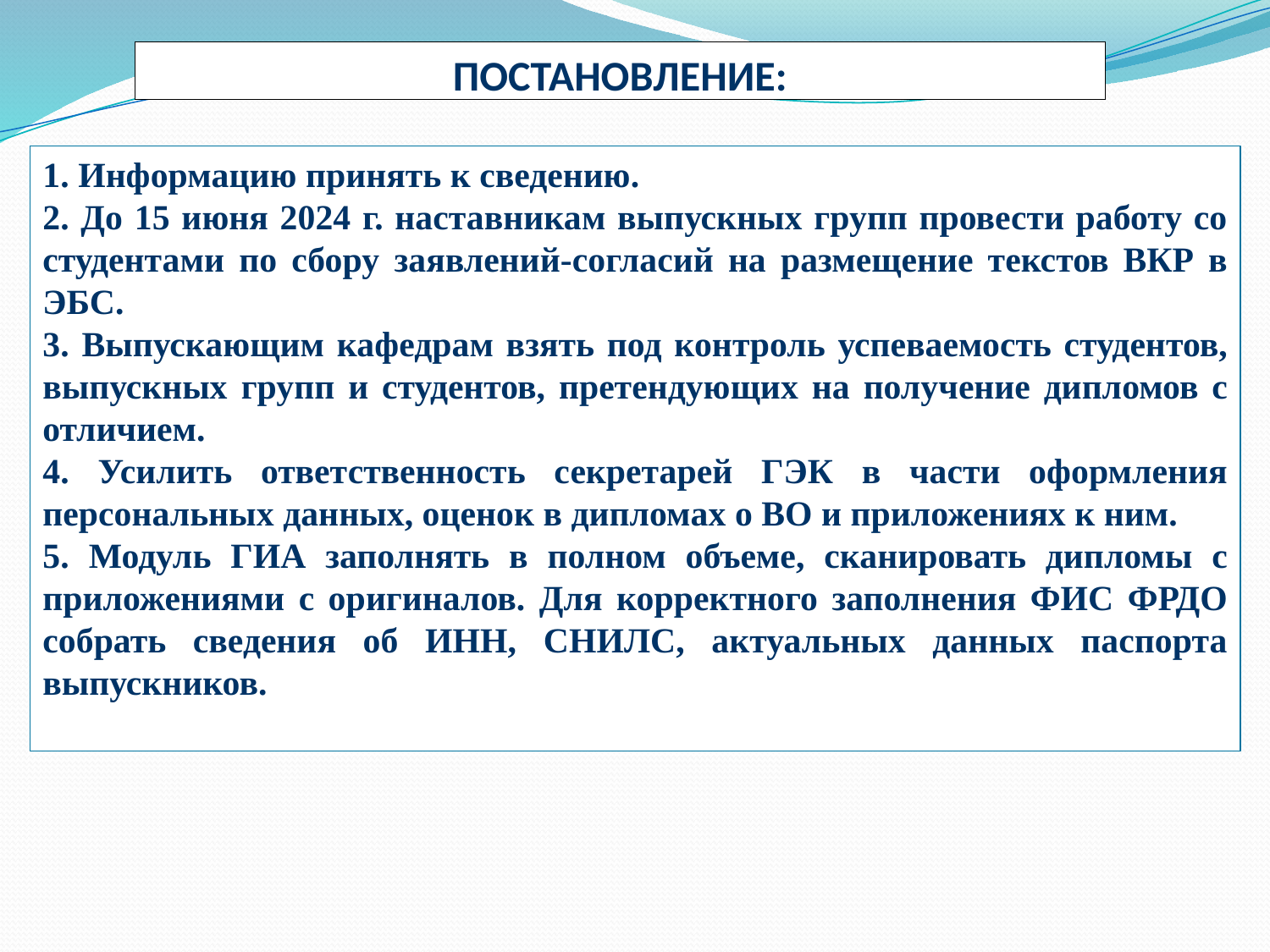

# ПОСТАНОВЛЕНИЕ:
1. Информацию принять к сведению.
2. До 15 июня 2024 г. наставникам выпускных групп провести работу со студентами по сбору заявлений-согласий на размещение текстов ВКР в ЭБС.
3. Выпускающим кафедрам взять под контроль успеваемость студентов, выпускных групп и студентов, претендующих на получение дипломов с отличием.
4. Усилить ответственность секретарей ГЭК в части оформления персональных данных, оценок в дипломах о ВО и приложениях к ним.
5. Модуль ГИА заполнять в полном объеме, сканировать дипломы с приложениями с оригиналов. Для корректного заполнения ФИС ФРДО собрать сведения об ИНН, СНИЛС, актуальных данных паспорта выпускников.